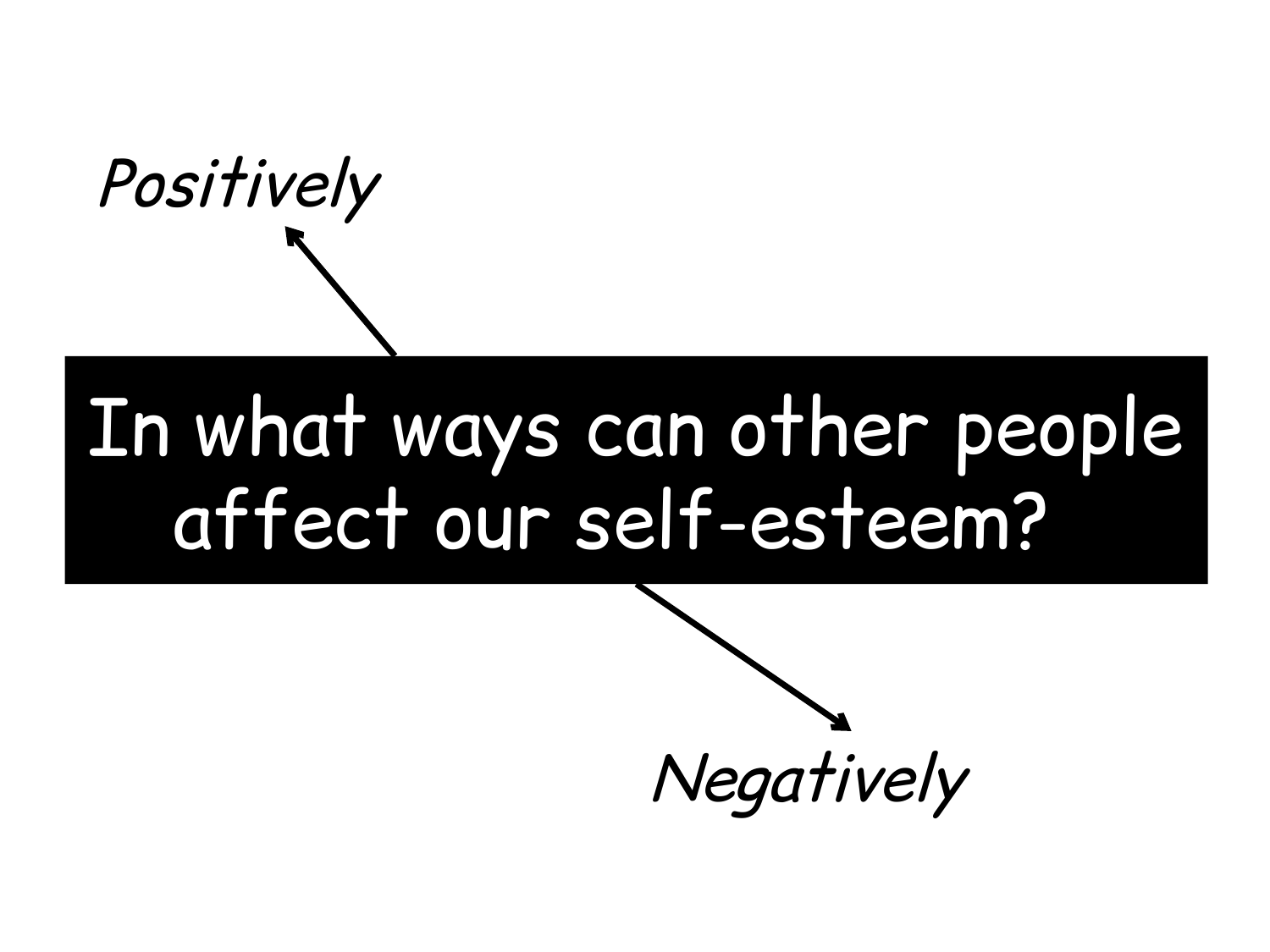

Positively
# In what ways can other people affect our self-esteem?
Negatively